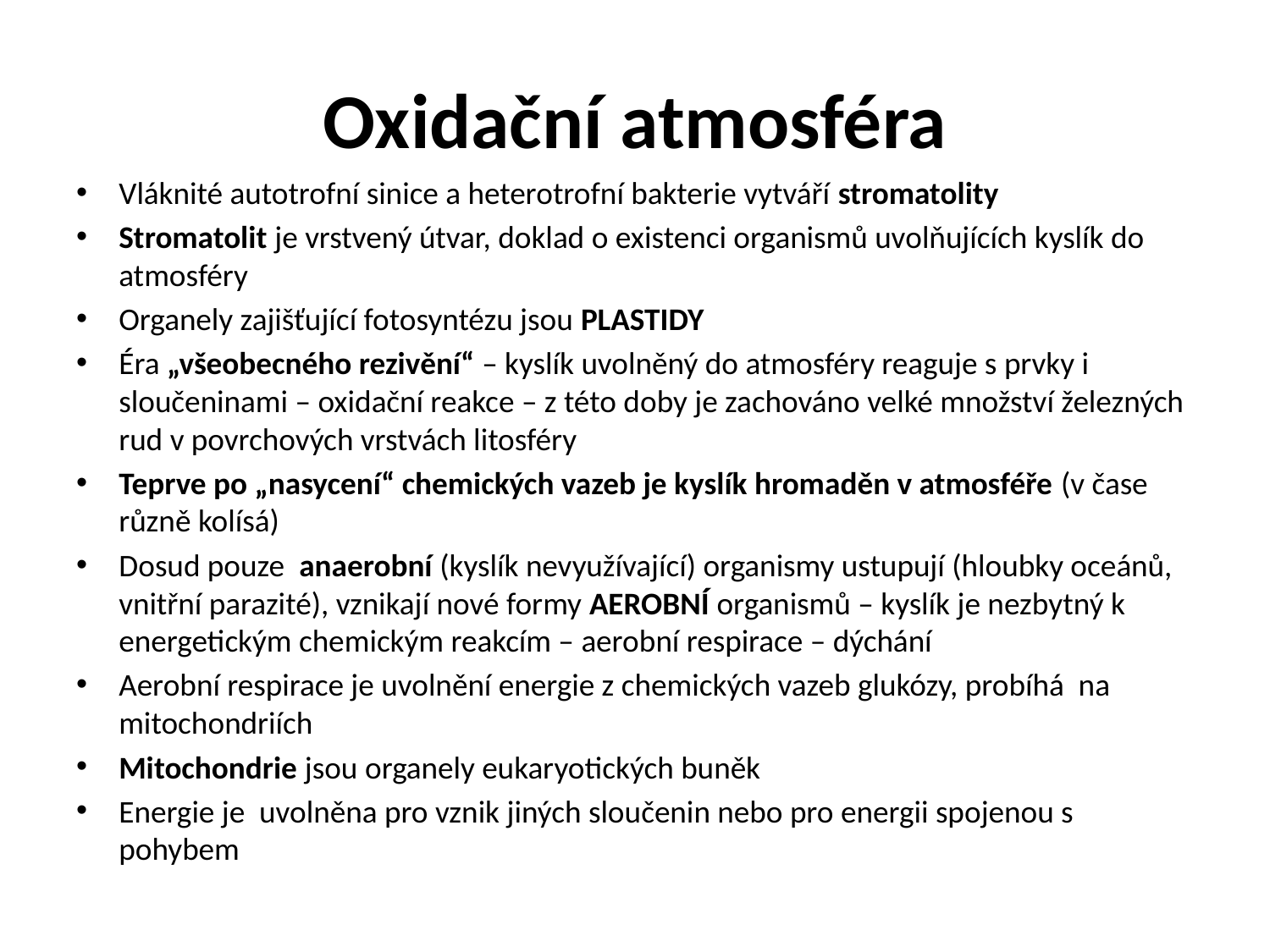

# Oxidační atmosféra
Vláknité autotrofní sinice a heterotrofní bakterie vytváří stromatolity
Stromatolit je vrstvený útvar, doklad o existenci organismů uvolňujících kyslík do atmosféry
Organely zajišťující fotosyntézu jsou PLASTIDY
Éra „všeobecného rezivění“ – kyslík uvolněný do atmosféry reaguje s prvky i sloučeninami – oxidační reakce – z této doby je zachováno velké množství železných rud v povrchových vrstvách litosféry
Teprve po „nasycení“ chemických vazeb je kyslík hromaděn v atmosféře (v čase různě kolísá)
Dosud pouze  anaerobní (kyslík nevyužívající) organismy ustupují (hloubky oceánů, vnitřní parazité), vznikají nové formy AEROBNÍ organismů – kyslík je nezbytný k energetickým chemickým reakcím – aerobní respirace – dýchání
Aerobní respirace je uvolnění energie z chemických vazeb glukózy, probíhá  na mitochondriích
Mitochondrie jsou organely eukaryotických buněk
Energie je  uvolněna pro vznik jiných sloučenin nebo pro energii spojenou s pohybem